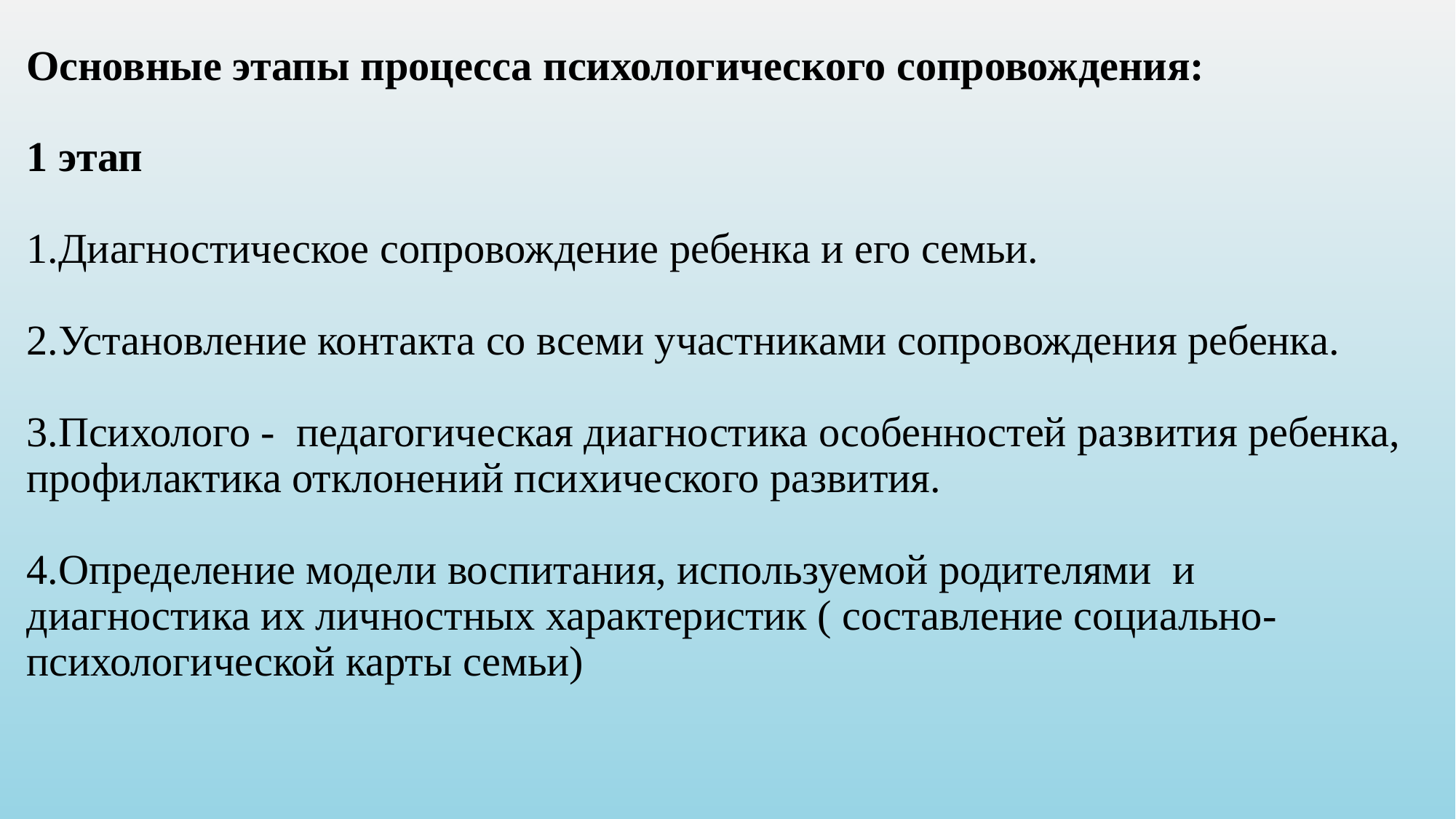

# Основные этапы процесса психологического сопровождения: 1 этап 1.Диагностическое сопровождение ребенка и его семьи. 2.Установление контакта со всеми участниками сопровождения ребенка. 3.Психолого -  педагогическая диагностика особенностей развития ребенка, профилактика отклонений психического развития. 4.Определение модели воспитания, используемой родителями  и диагностика их личностных характеристик ( составление социально- психологической карты семьи)